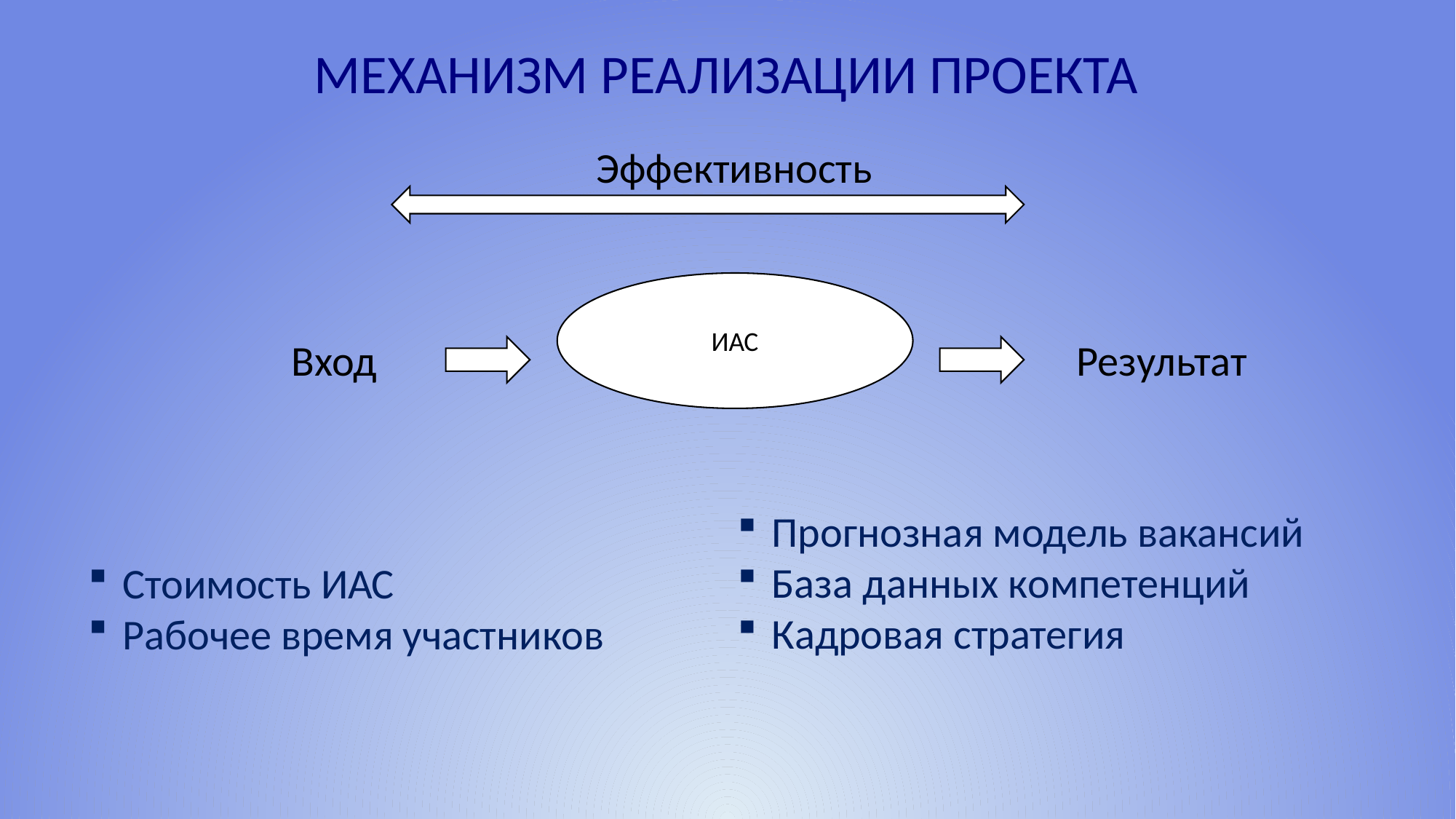

Механизм реализации проекта
Эффективность

ИАС
Вход
Результат

Прогнозная модель вакансий
База данных компетенций
Кадровая стратегия
Стоимость ИАС
Рабочее время участников